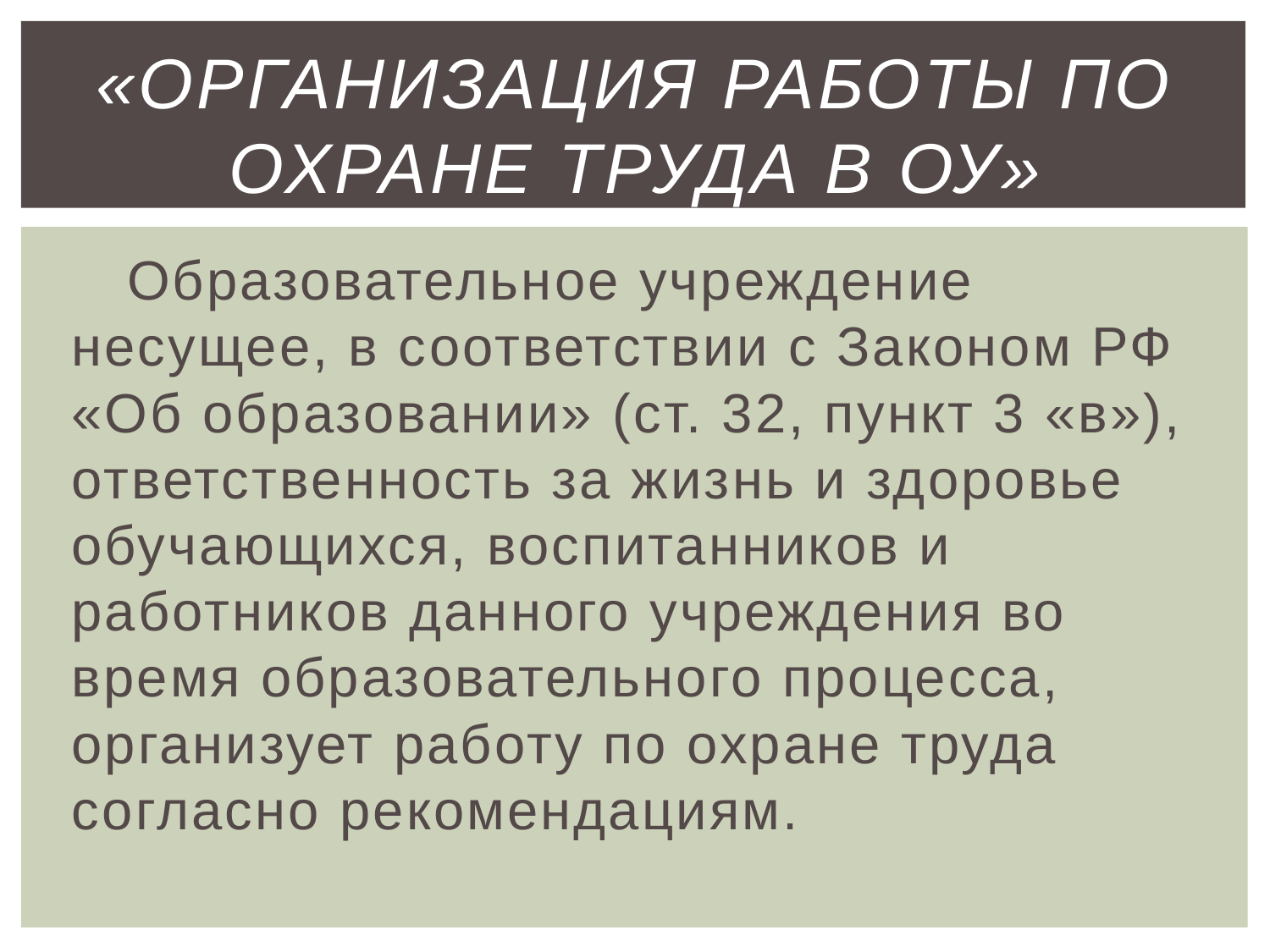

# «Организация работы по охране труда в оу»
     Образовательное учреждение несущее, в соответствии с Законом РФ «Об образовании» (ст. 32, пункт 3 «в»), ответственность за жизнь и здоровье обучающихся, воспитанников и работников данного учреждения во время образовательного процесса, организует работу по охране труда согласно рекомендациям.